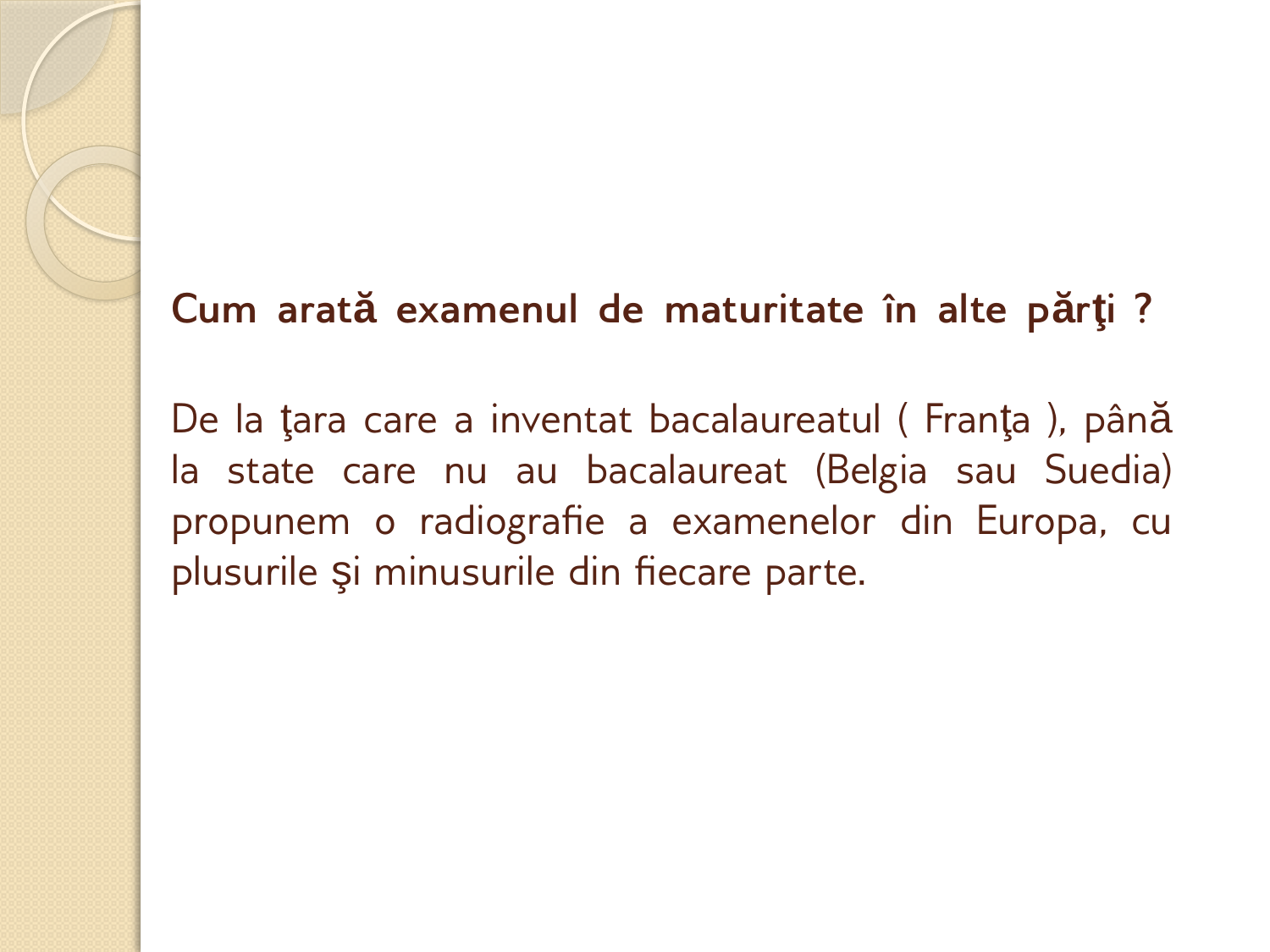

# Cum arată examenul de maturitate în alte părţi ? De la ţara care a inventat bacalaureatul ( Franţa ), până la state care nu au bacalaureat (Belgia sau Suedia) propunem o radiografie a examenelor din Europa, cu plusurile şi minusurile din fiecare parte.